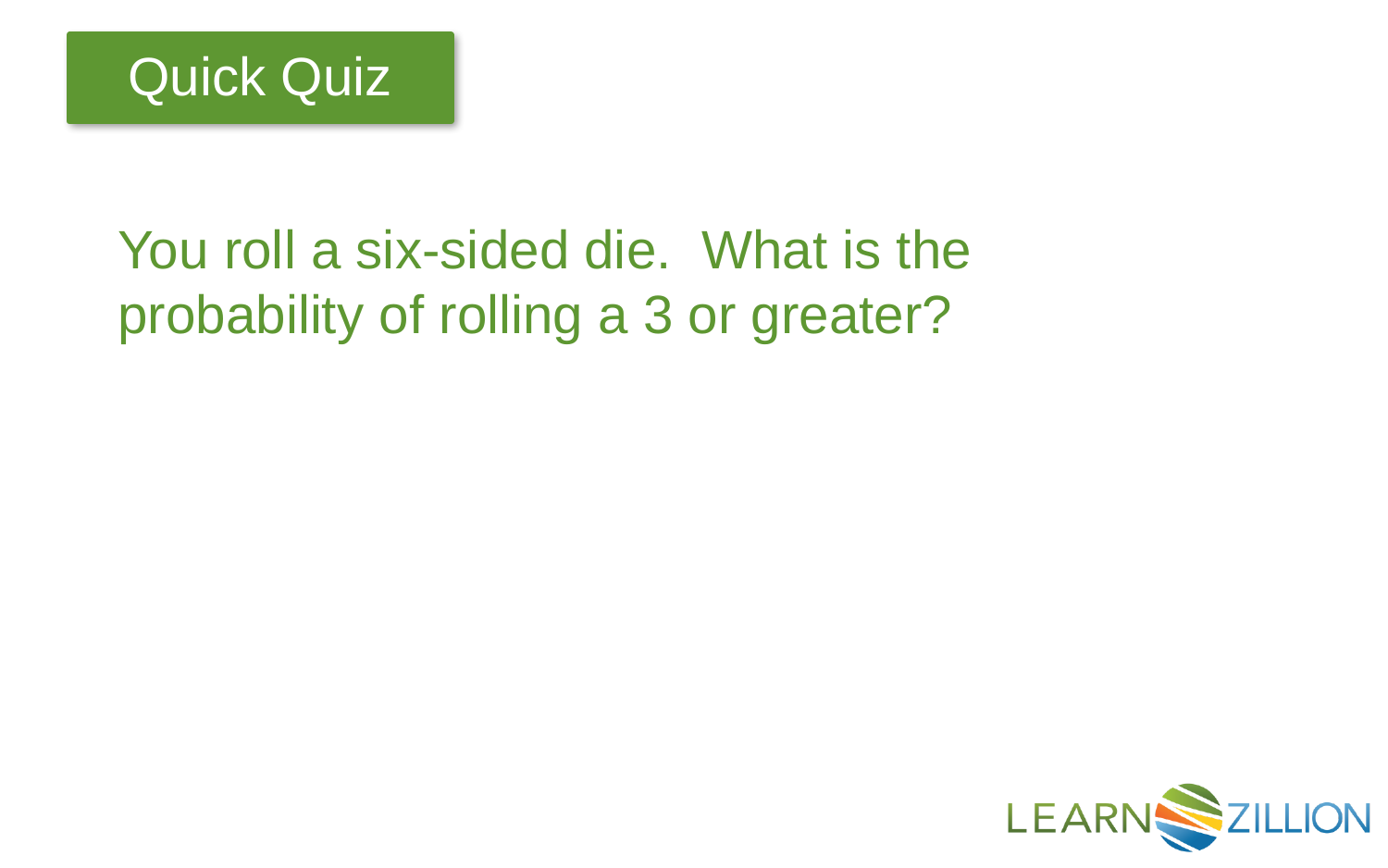

You roll a six-sided die.  What is the probability of rolling a 3 or greater?